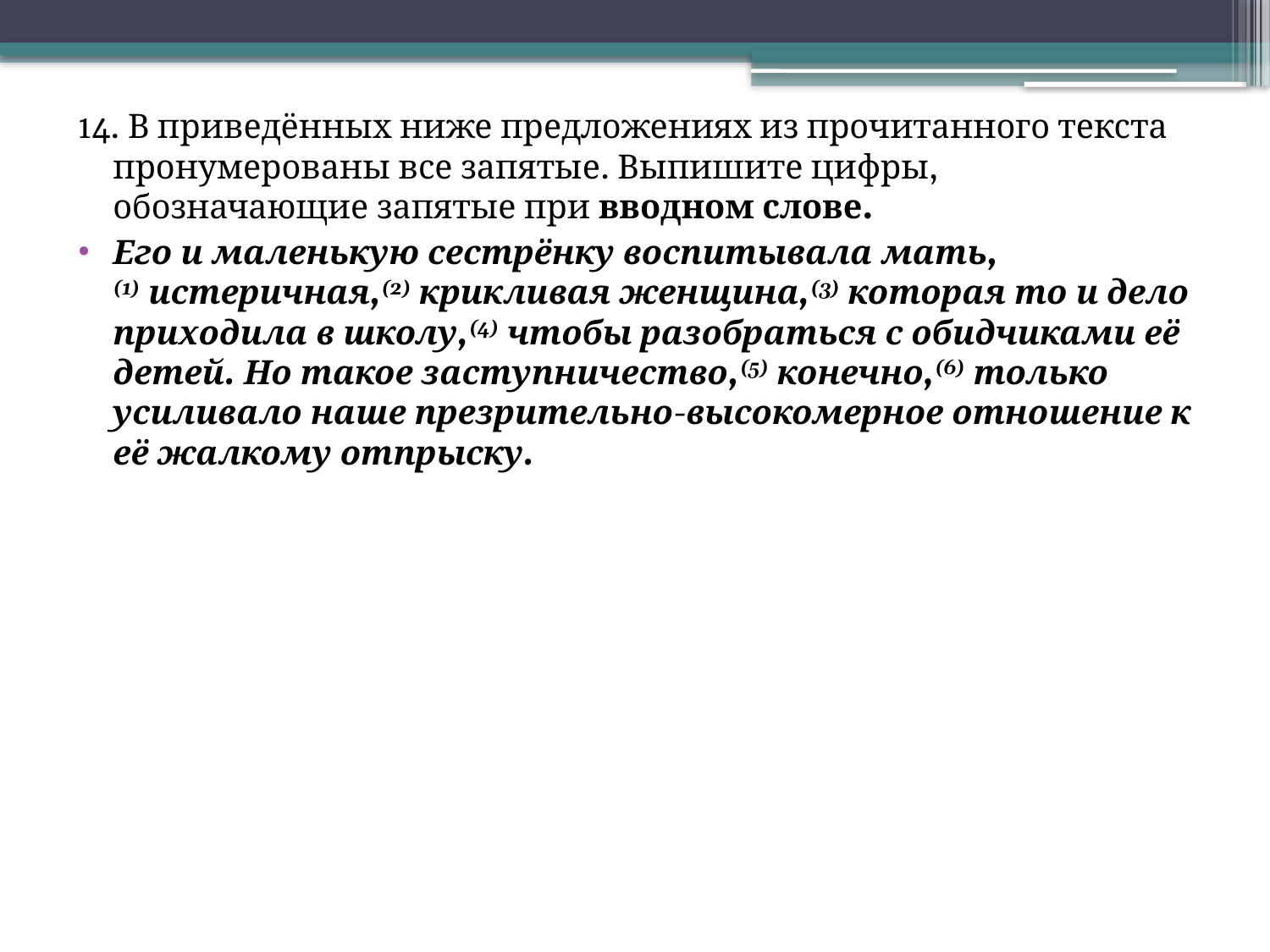

14. В приведённых ниже предложениях из прочитанного текста пронумерованы все запятые. Выпишите цифры, обозначающие запятые при вводном слове.
Его и маленькую сестрёнку воспитывала мать,(1) истеричная,(2) крикливая женщина,(3) которая то и дело приходила в школу,(4) чтобы разобраться с обидчиками её детей. Но такое заступничество,(5) конечно,(6) только усиливало наше презрительно-высокомерное отношение к её жалкому отпрыску.